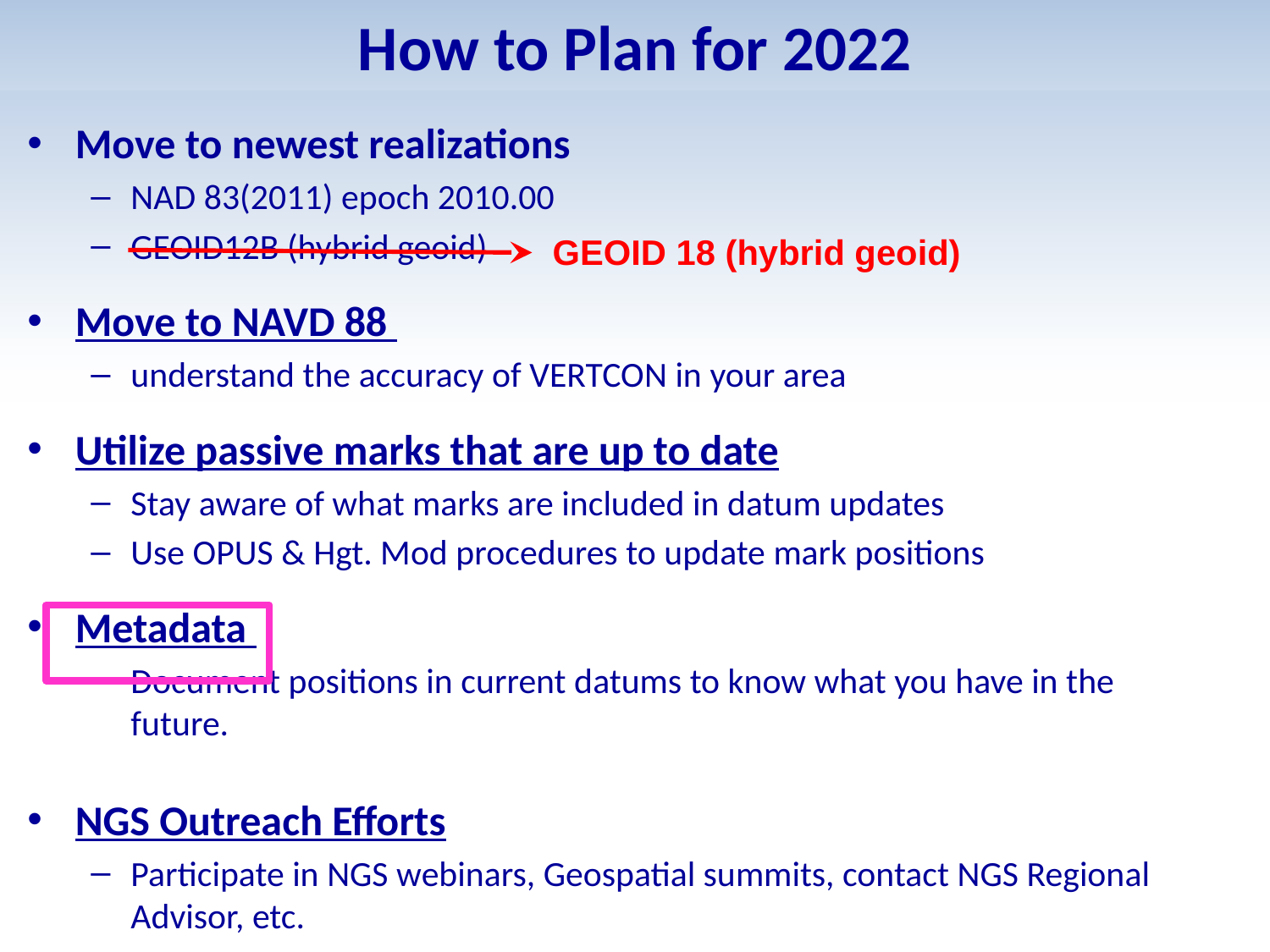

# How to Plan for 2022
Move to newest realizations
NAD 83(2011) epoch 2010.00
GEOID12B (hybrid geoid)

Move to NAVD 88
understand the accuracy of VERTCON in your area

Utilize passive marks that are up to date
Stay aware of what marks are included in datum updates
Use OPUS & Hgt. Mod procedures to update mark positions

Metadata
Document positions in current datums to know what you have in the future.

NGS Outreach Efforts
Participate in NGS webinars, Geospatial summits, contact NGS Regional Advisor, etc.
GEOID 18 (hybrid geoid)